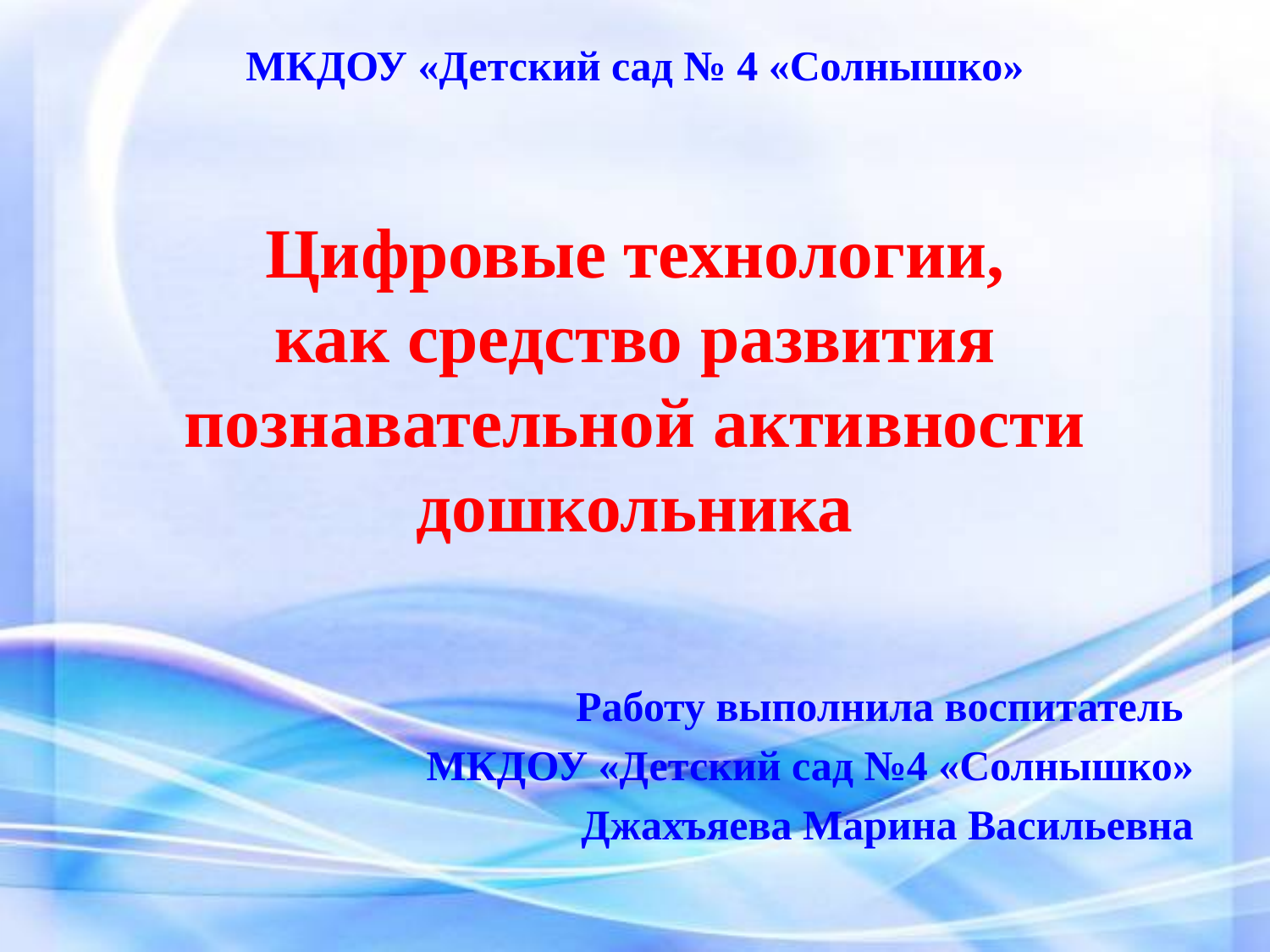

# МКДОУ «Детский сад № 4 «Солнышко» Цифровые технологии, как средство развития познавательной активности дошкольника
Работу выполнила воспитатель
МКДОУ «Детский сад №4 «Солнышко»
Джахъяева Марина Васильевна